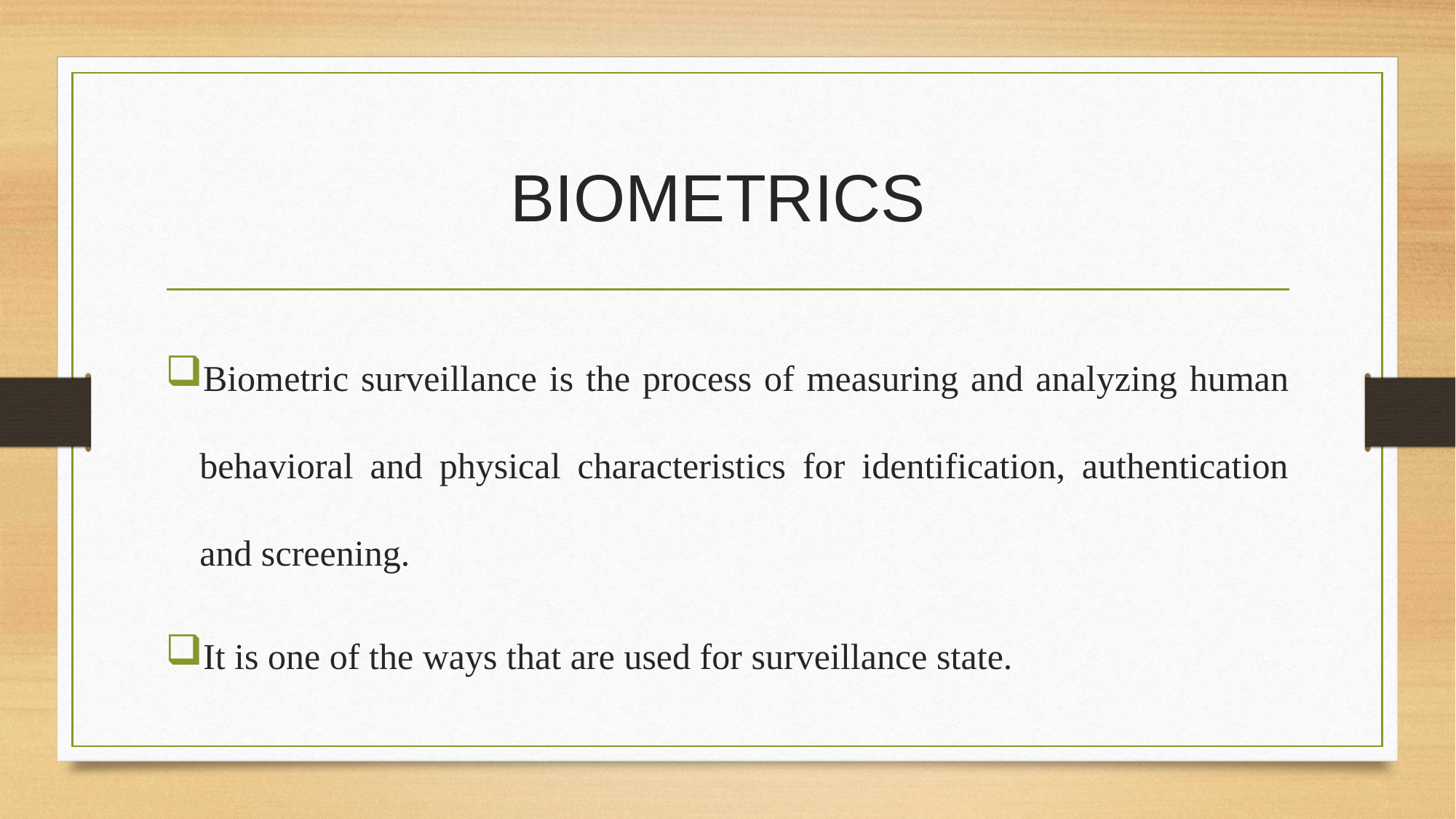

# BIOMETRICS
Biometric surveillance is the process of measuring and analyzing human behavioral and physical characteristics for identification, authentication and screening.
It is one of the ways that are used for surveillance state.